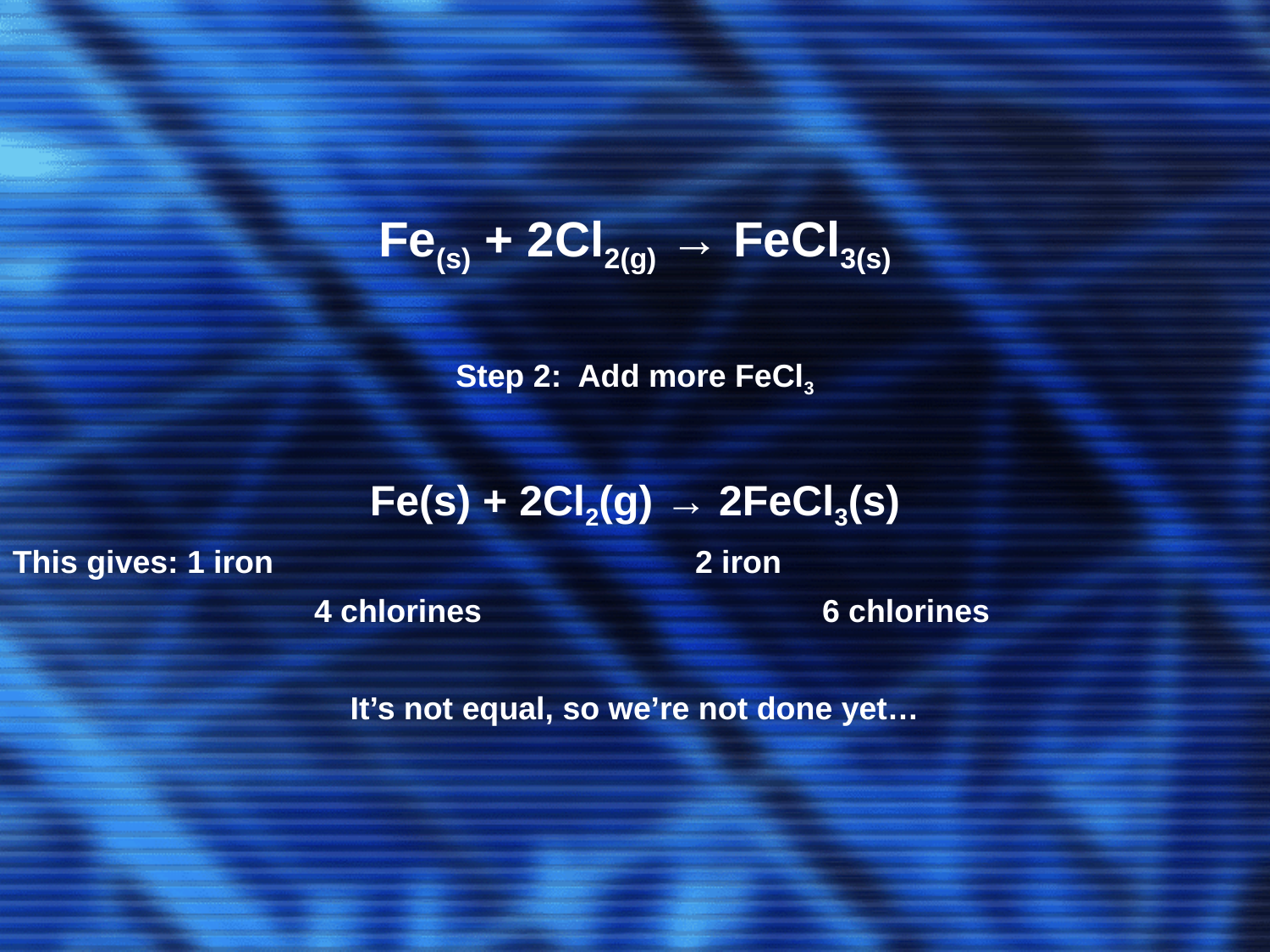

Fe(s) + 2Cl2(g) → FeCl3(s)

Step 2:  Add more FeCl3

Fe(s) + 2Cl2(g) → 2FeCl3(s)
This gives:	1 iron				2 iron
			4 chlorines			6 chlorines

It’s not equal, so we’re not done yet…